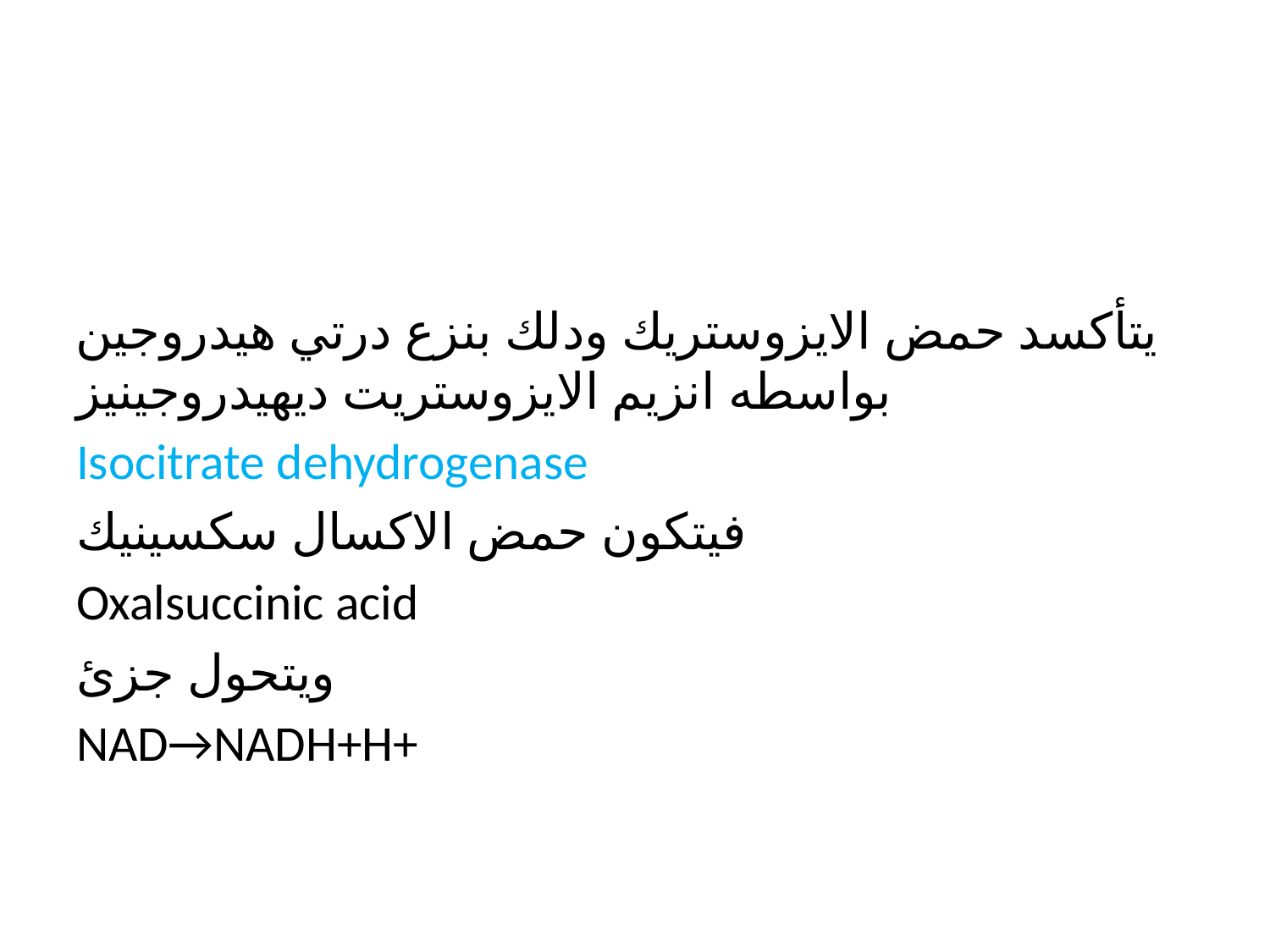

يتأكسد حمض الايزوستريك ودلك بنزع درتي هيدروجين بواسطه انزيم الايزوستريت ديهيدروجينيز
Isocitrate dehydrogenase
فيتكون حمض الاكسال سكسينيك
Oxalsuccinic acid
ويتحول جزئ
NAD→NADH+H+